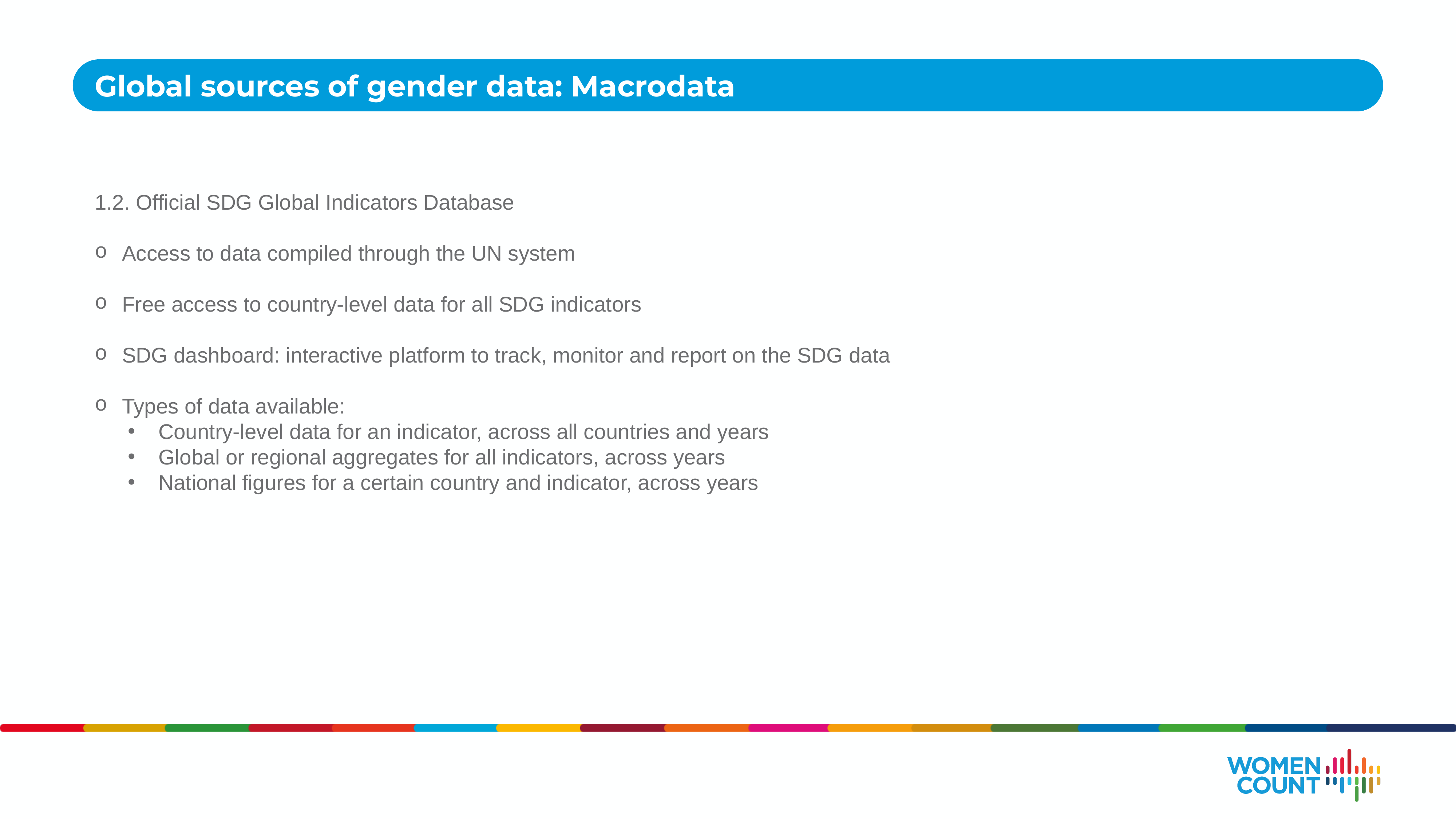

Global sources of gender data: Macrodata

1.2. Official SDG Global Indicators Database

Access to data compiled through the UN system

Free access to country-level data for all SDG indicators

SDG dashboard: interactive platform to track, monitor and report on the SDG data

Types of data available:
Country-level data for an indicator, across all countries and years
Global or regional aggregates for all indicators, across years
National figures for a certain country and indicator, across years